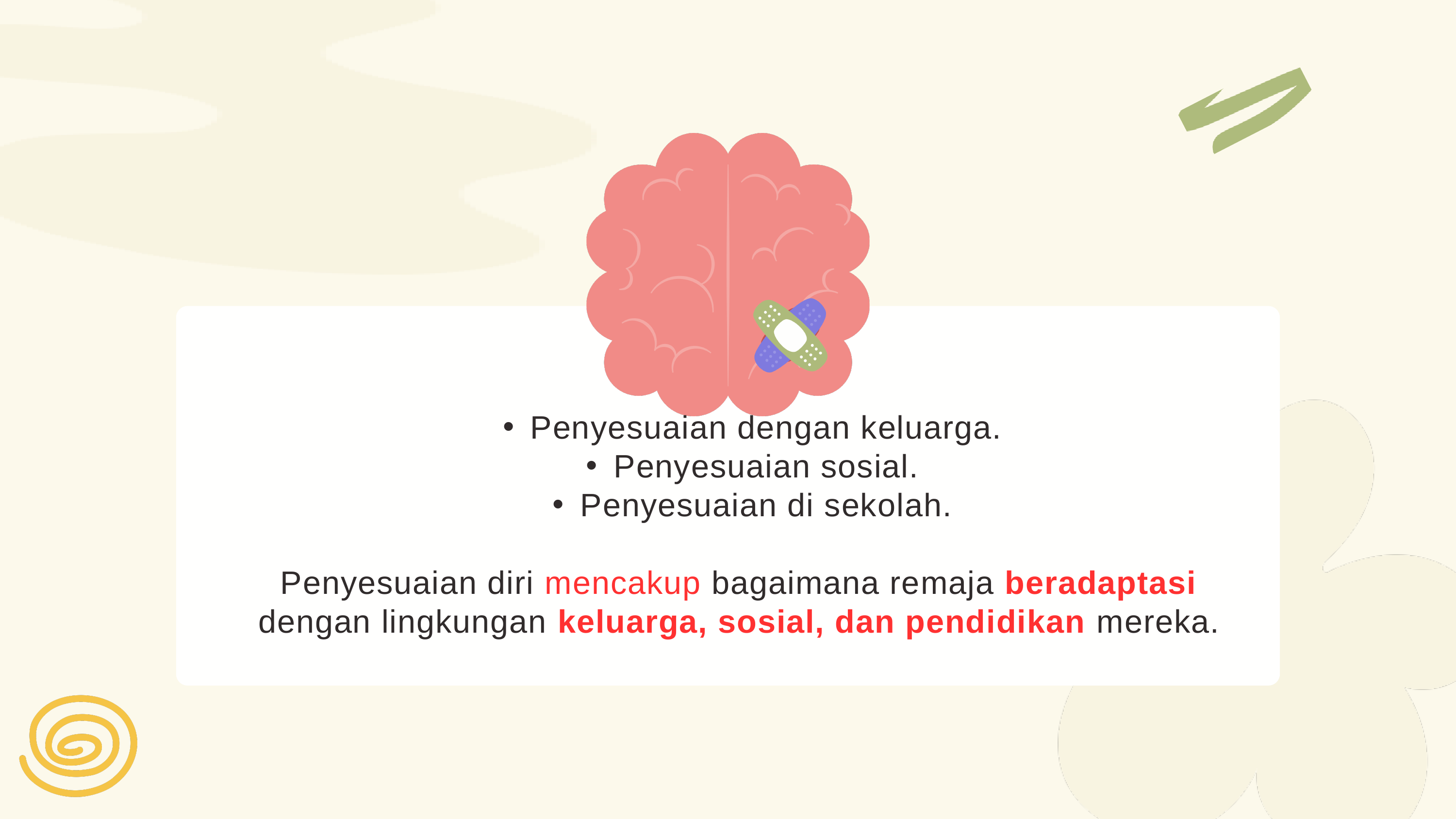

Penyesuaian dengan keluarga.
Penyesuaian sosial.
Penyesuaian di sekolah.

Penyesuaian diri mencakup bagaimana remaja beradaptasi dengan lingkungan keluarga, sosial, dan pendidikan mereka.